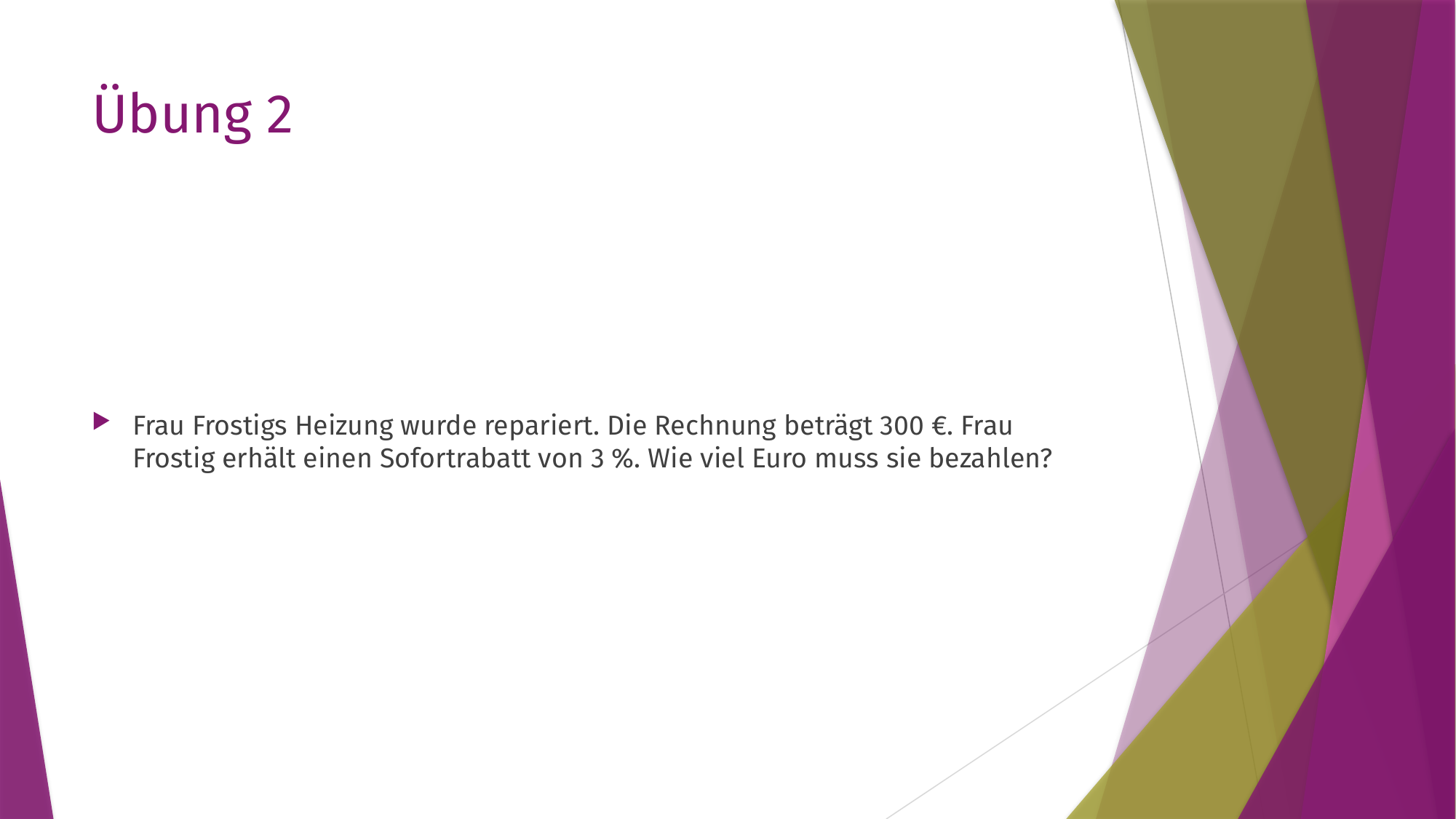

# Übung 2

Frau Frostigs Heizung wurde repariert. Die Rechnung beträgt 300 €. Frau Frostig erhält einen Sofortrabatt von 3 %. Wie viel Euro muss sie bezahlen?